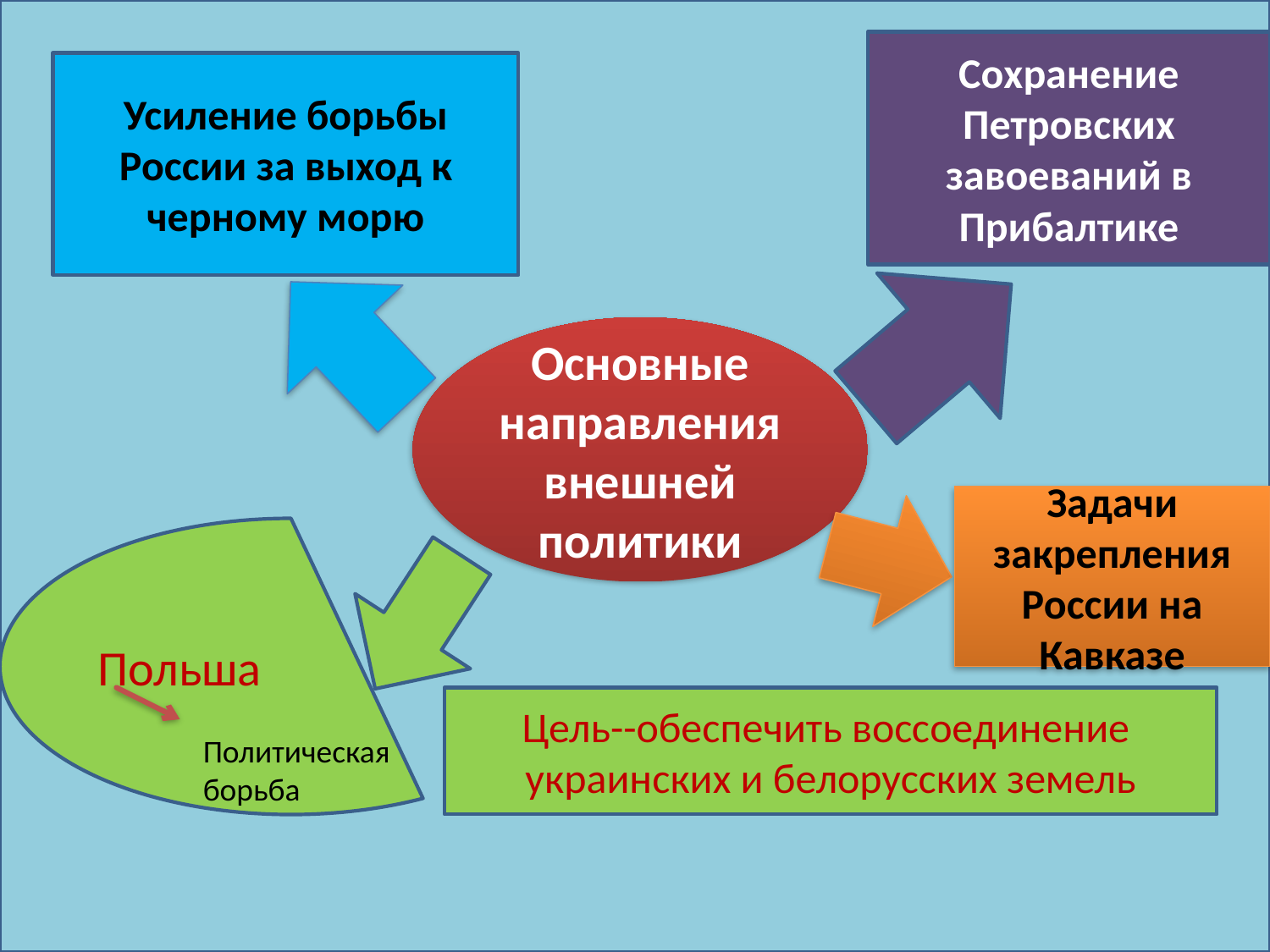

Сохранение Петровских завоеваний в Прибалтике

Усиление борьбы России за выход к черному морю

Основные направления внешней политики
Задачи закрепления России на Кавказе

Польша

Цель--обеспечить воссоединение  украинских и белорусских земель
Политическая борьба